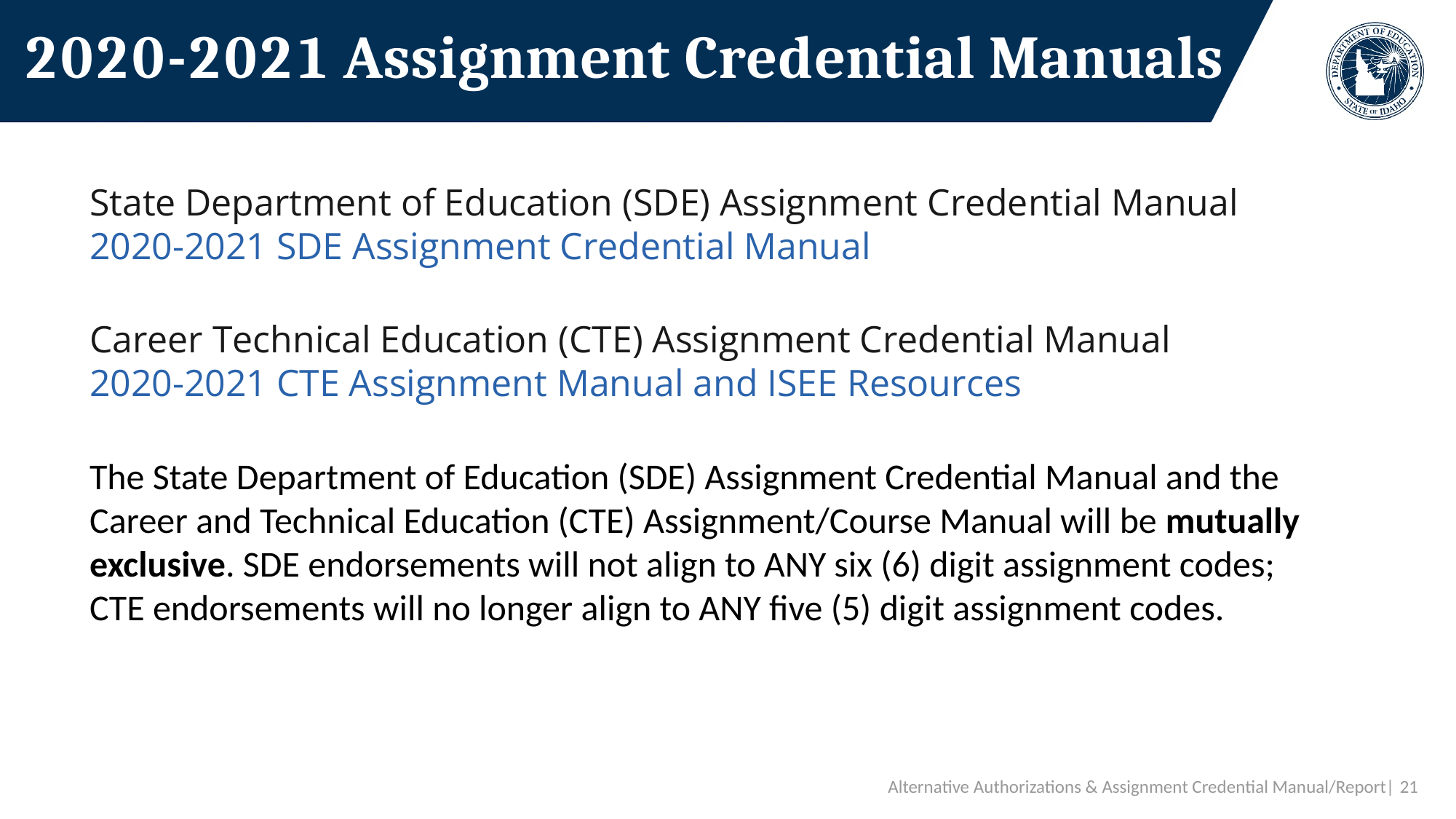

# 2020-2021 Assignment Credential Manuals
State Department of Education (SDE) Assignment Credential Manual
2020-2021 SDE Assignment Credential Manual

Career Technical Education (CTE) Assignment Credential Manual
2020-2021 CTE Assignment Manual and ISEE Resources

The State Department of Education (SDE) Assignment Credential Manual and the Career and Technical Education (CTE) Assignment/Course Manual will be mutually exclusive. SDE endorsements will not align to ANY six (6) digit assignment codes; CTE endorsements will no longer align to ANY five (5) digit assignment codes.

Alternative Authorizations & Assignment Credential Manual/Report| 21